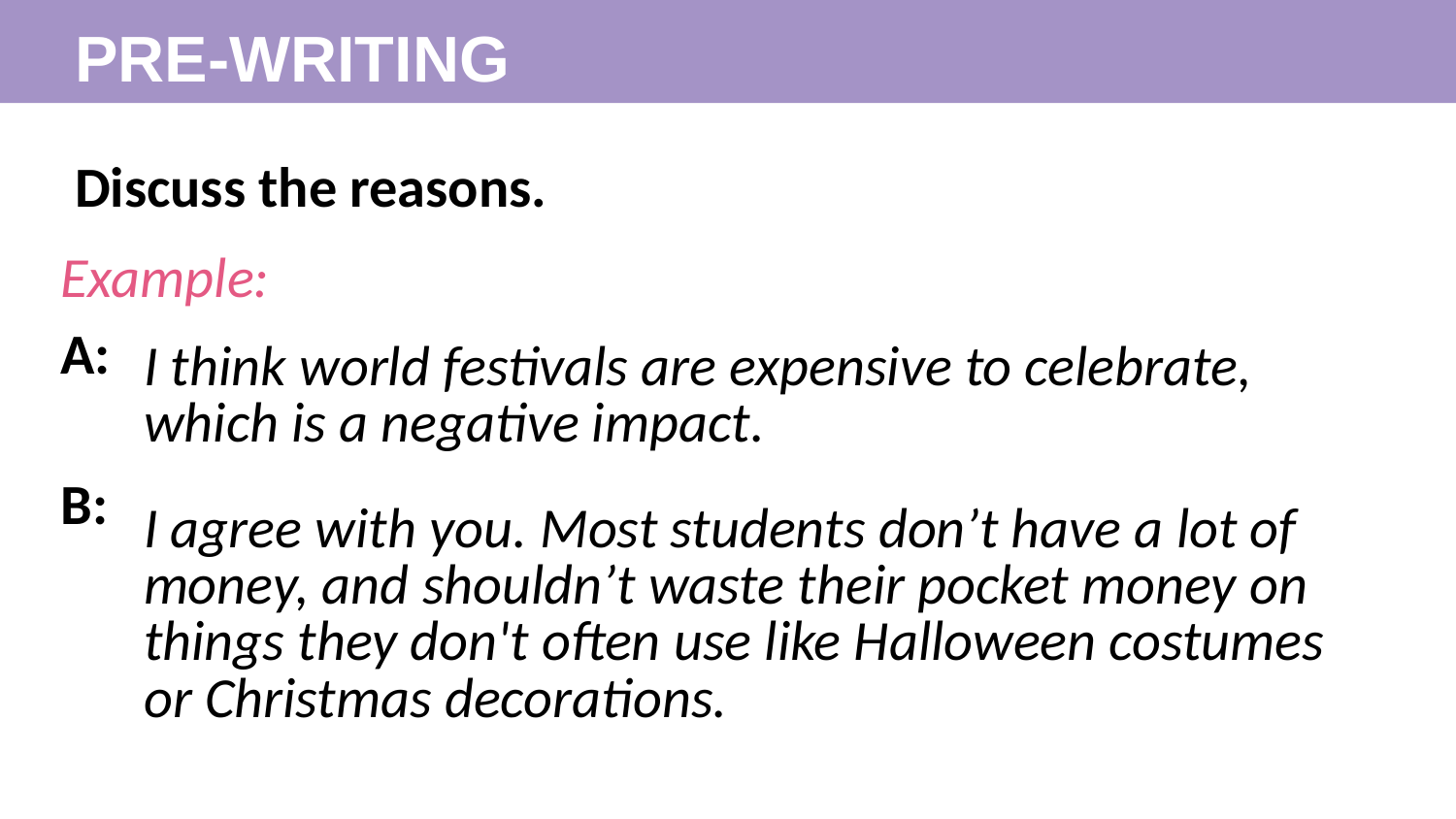

PRE-WRITING
Discuss the reasons.
| Example: |  |
| --- | --- |
| A: | I think world festivals are expensive to celebrate, which is a negative impact. |
| B: | I agree with you. Most students don’t have a lot of money, and shouldn’t waste their pocket money on things they don't often use like Halloween costumes or Christmas decorations. |